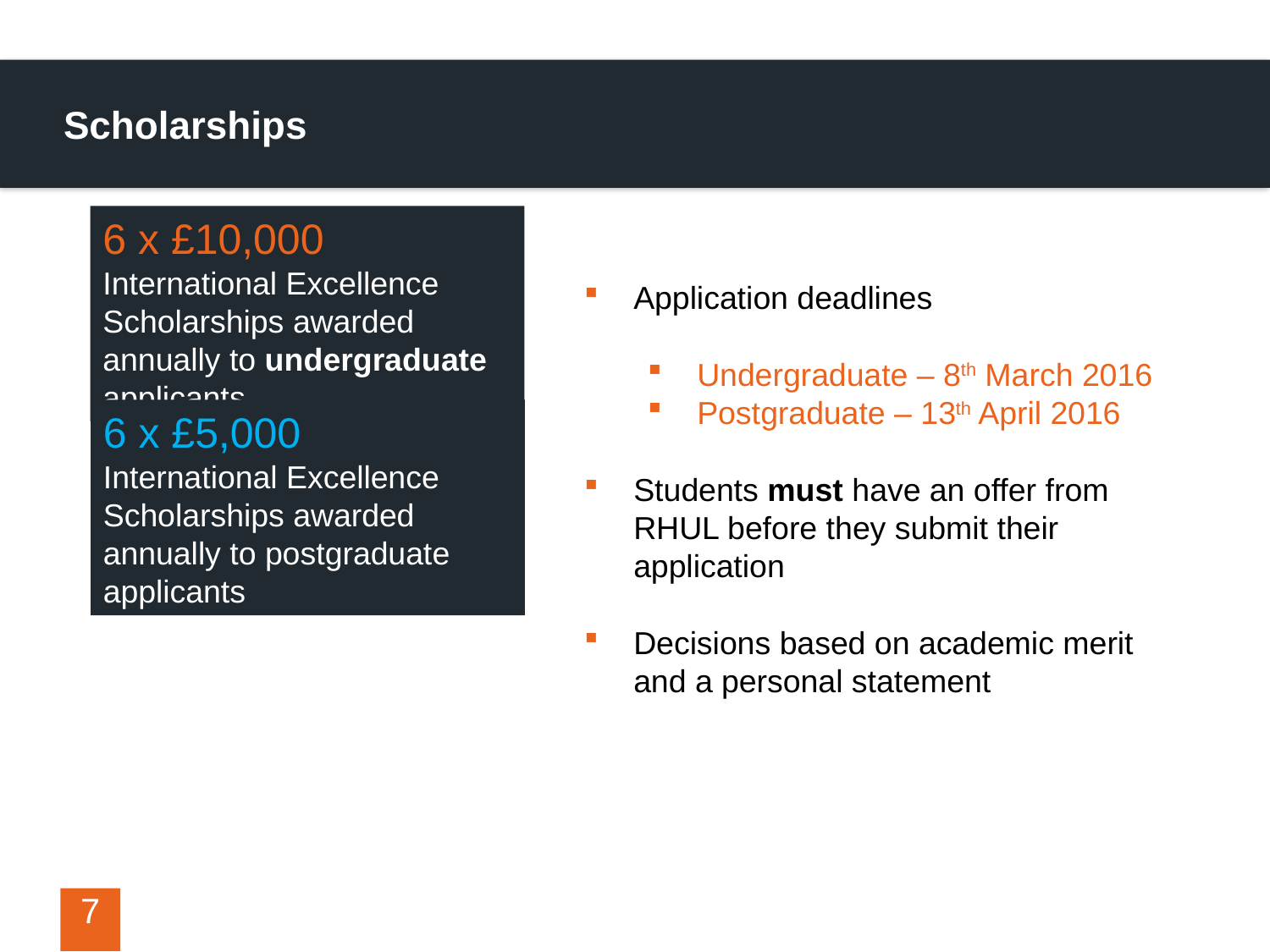

# Scholarships
6 x £10,000
International Excellence Scholarships awarded annually to undergraduate applicants
Application deadlines
Undergraduate – 8th March 2016
Postgraduate – 13th April 2016

Students must have an offer from RHUL before they submit their application

Decisions based on academic merit and a personal statement
6 x £5,000
International Excellence Scholarships awarded annually to postgraduate applicants
7